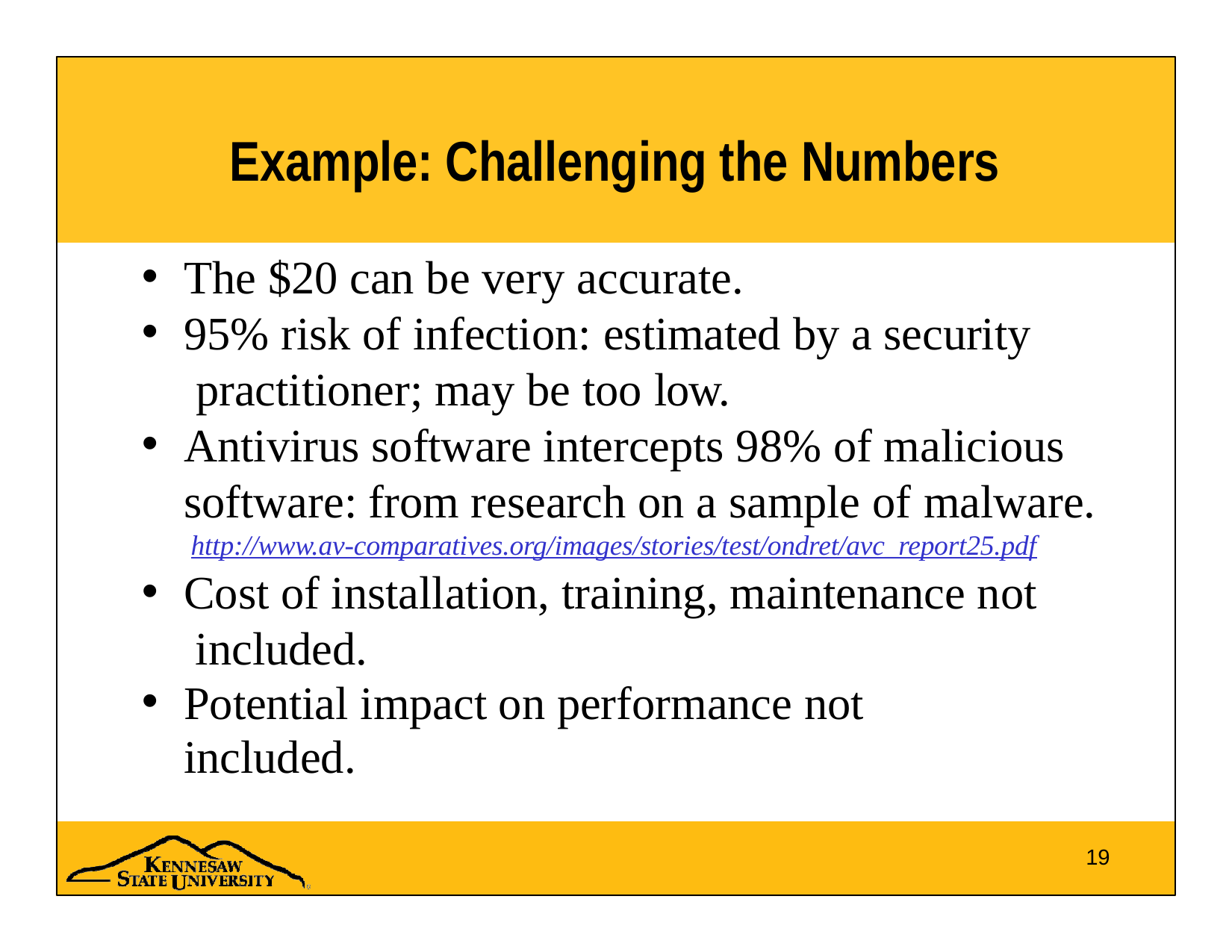

# Example: Challenging the Numbers
The $20 can be very accurate.
95% risk of infection: estimated by a security  practitioner; may be too low.
Antivirus software intercepts 98% of malicious  software: from research on a sample of malware.
http://www.av-comparatives.org/images/stories/test/ondret/avc_report25.pdf
Cost of installation, training, maintenance not  included.
Potential impact on performance not included.

19